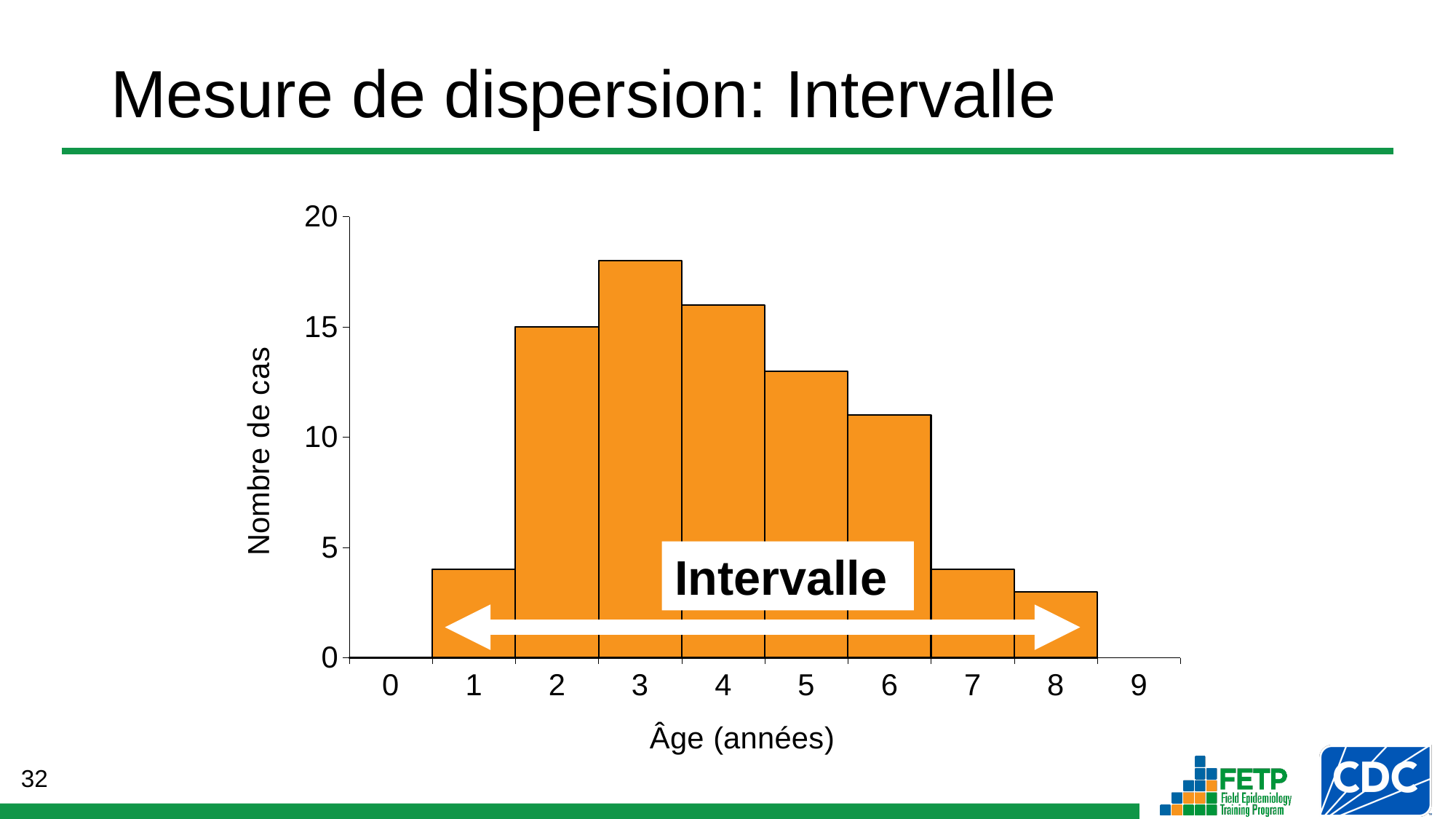

# Mesure de dispersion: Intervalle

### Chart

| Category |  |
|---|---|
| 0 | 0.0 |
| 1 | 4.0 |
| 2 | 15.0 |
| 3 | 18.0 |
| 4 | 16.0 |
| 5 | 13.0 |
| 6 | 11.0 |
| 7 | 4.0 |
| 8 | 3.0 |
| 9 | None |
Intervalle